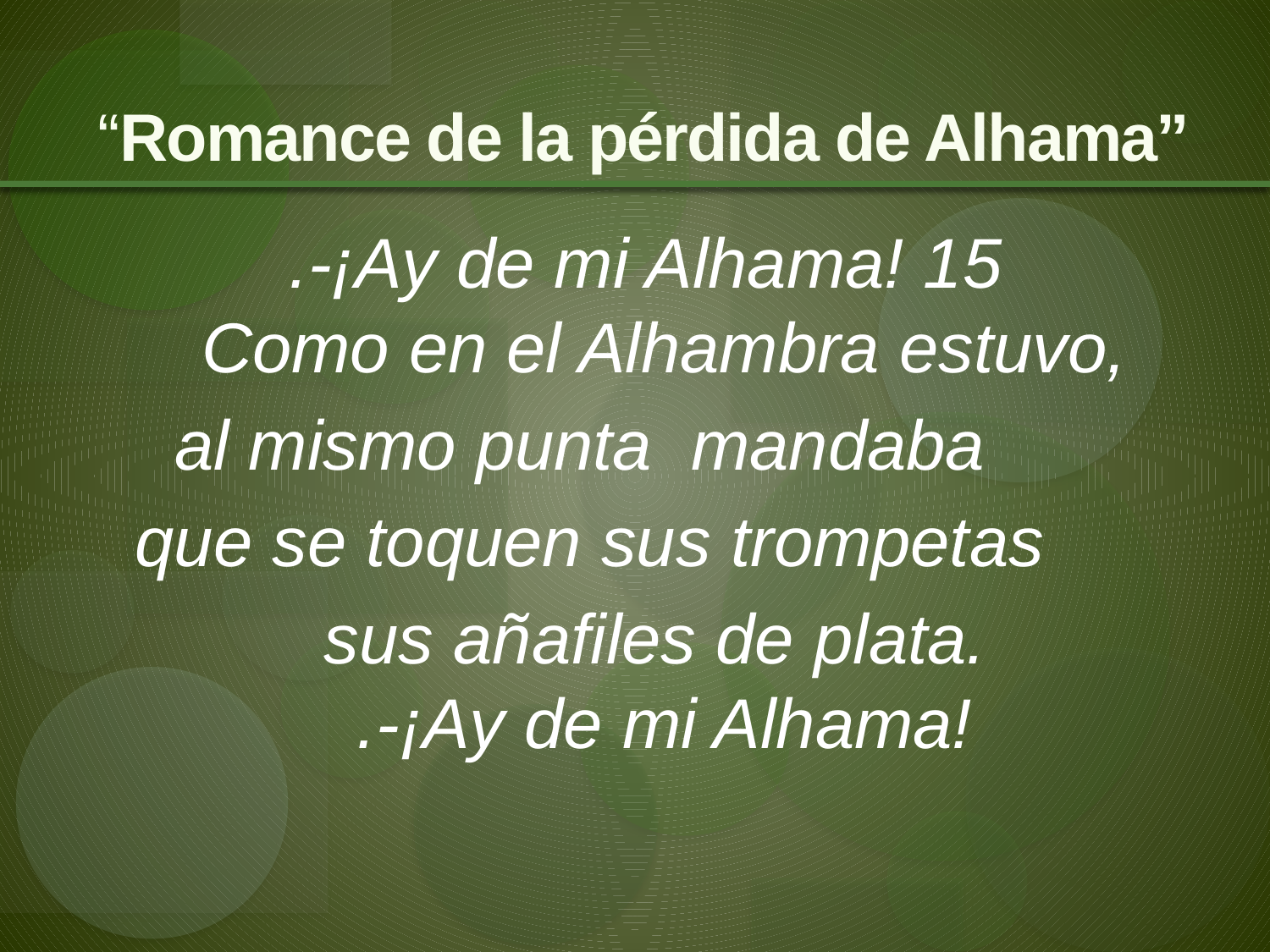

# “Romance de la pérdida de Alhama”
.-¡Ay de mi Alhama! 15
Como en el Alhambra estuvo,
     al mismo punta  mandaba
   que se toquen sus trompetas
 sus añafiles de plata.
 .-¡Ay de mi Alhama!